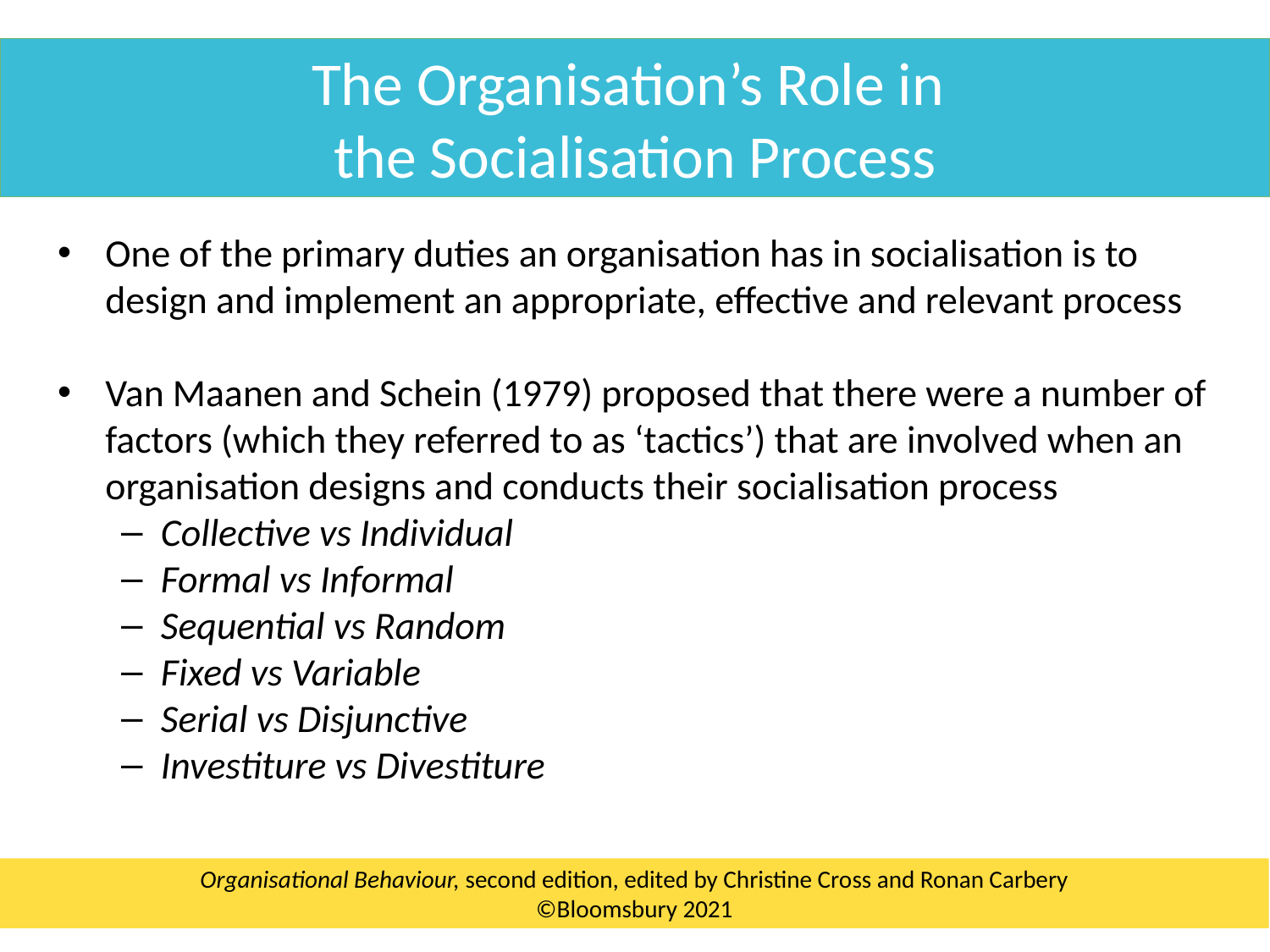

The Organisation’s Role in
the Socialisation Process
One of the primary duties an organisation has in socialisation is to design and implement an appropriate, effective and relevant process

Van Maanen and Schein (1979) proposed that there were a number of factors (which they referred to as ‘tactics’) that are involved when an organisation designs and conducts their socialisation process
Collective vs Individual
Formal vs Informal
Sequential vs Random
Fixed vs Variable
Serial vs Disjunctive
Investiture vs Divestiture